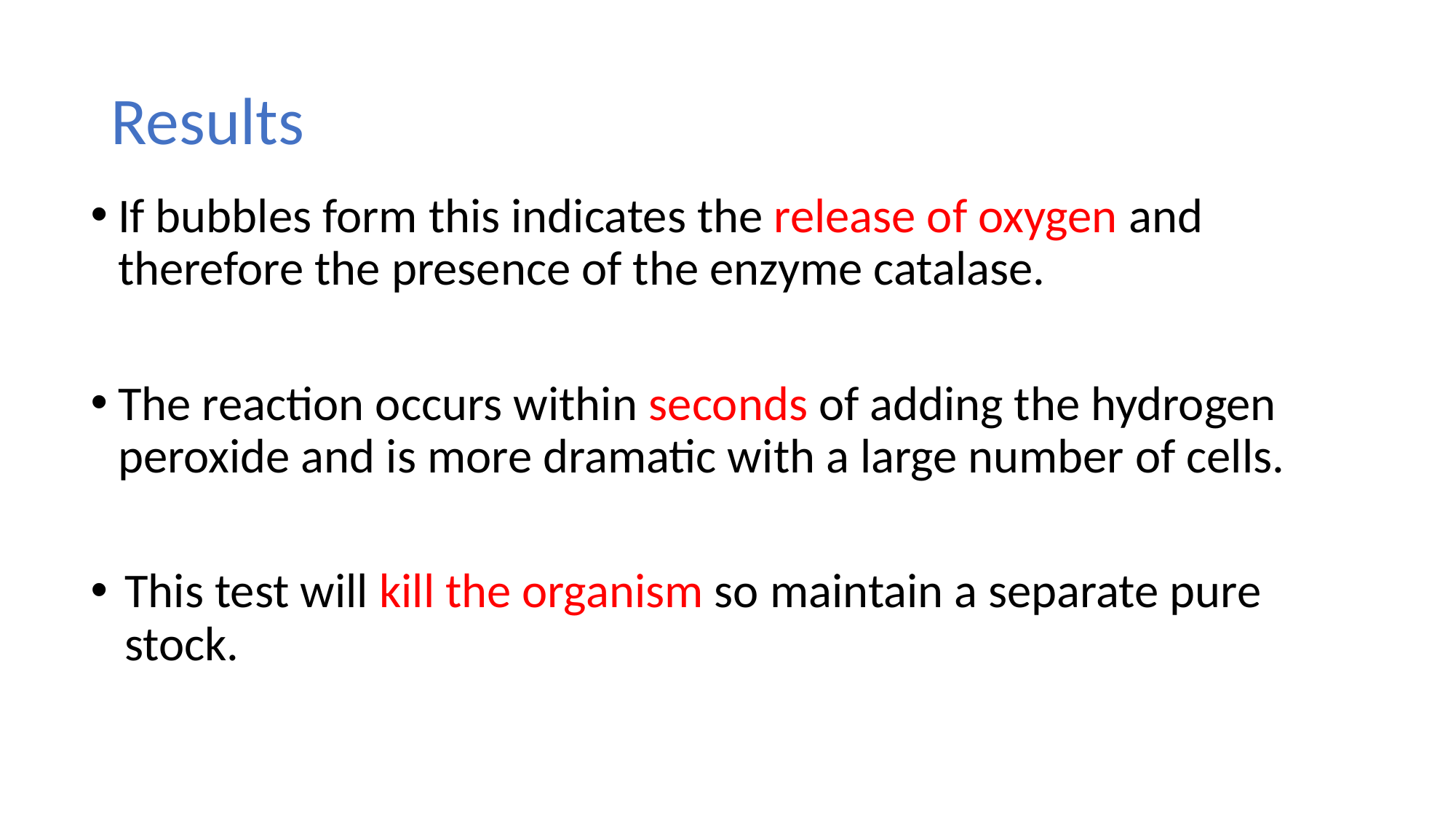

# Results
If bubbles form this indicates the release of oxygen and therefore the presence of the enzyme catalase.

The reaction occurs within seconds of adding the hydrogen peroxide and is more dramatic with a large number of cells.

This test will kill the organism so maintain a separate pure stock.